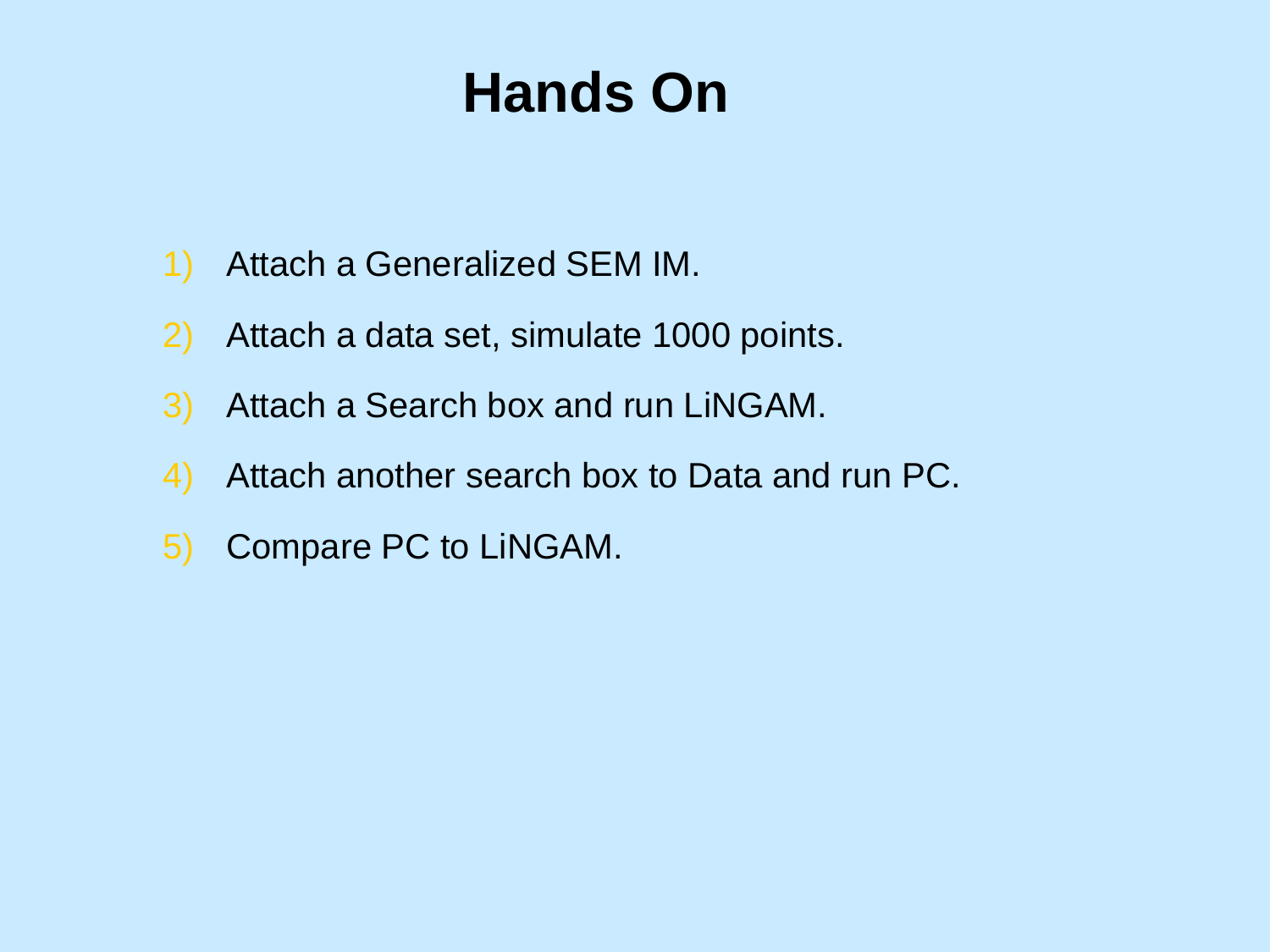

# Hands On
Attach a Generalized SEM IM.
Attach a data set, simulate 1000 points.
Attach a Search box and run LiNGAM.
Attach another search box to Data and run PC.
Compare PC to LiNGAM.